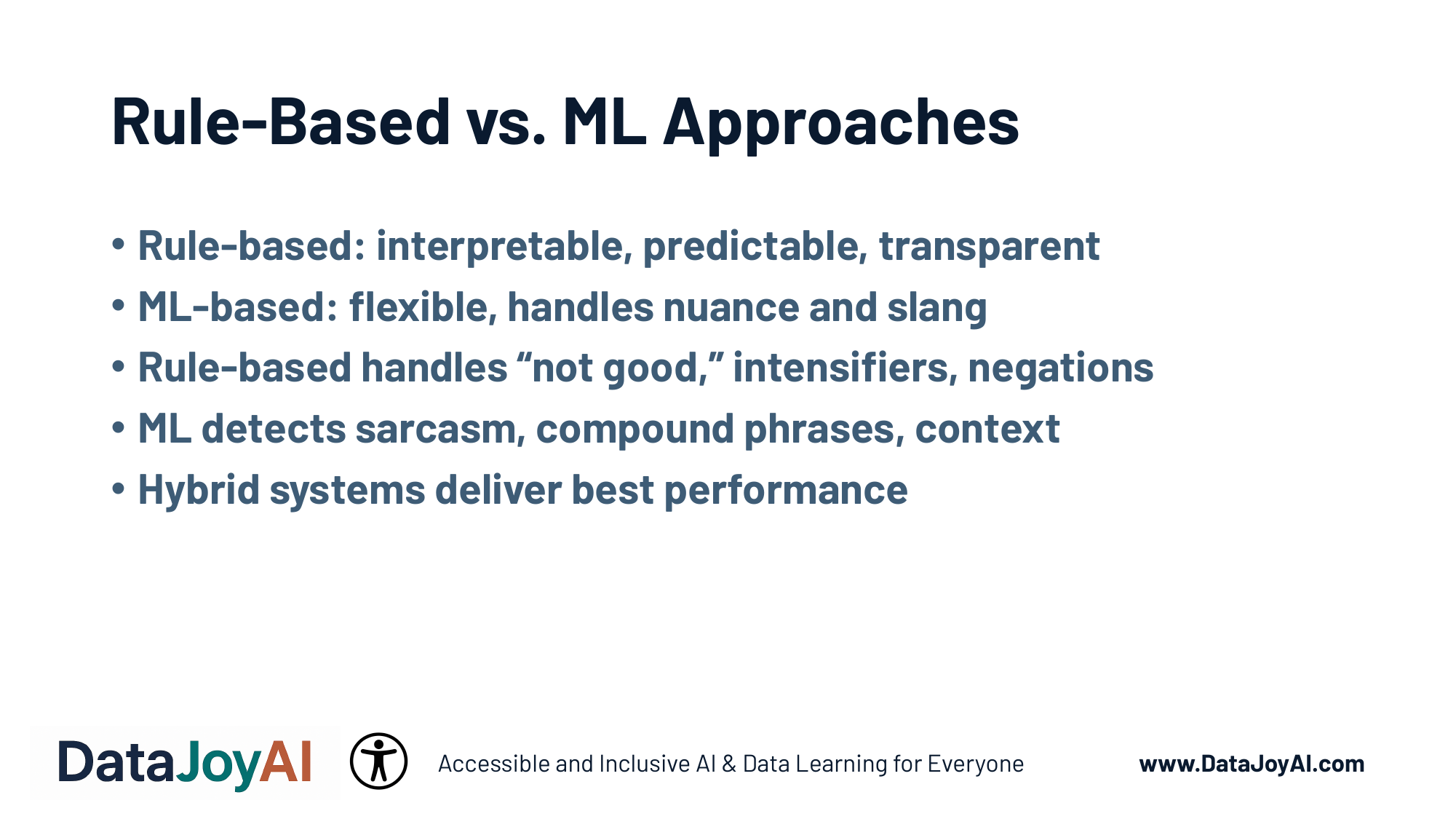

# Rule-Based vs. ML Approaches
Rule-based: interpretable, predictable, transparent
ML-based: flexible, handles nuance and slang
Rule-based handles “not good,” intensifiers, negations
ML detects sarcasm, compound phrases, context
Hybrid systems deliver best performance